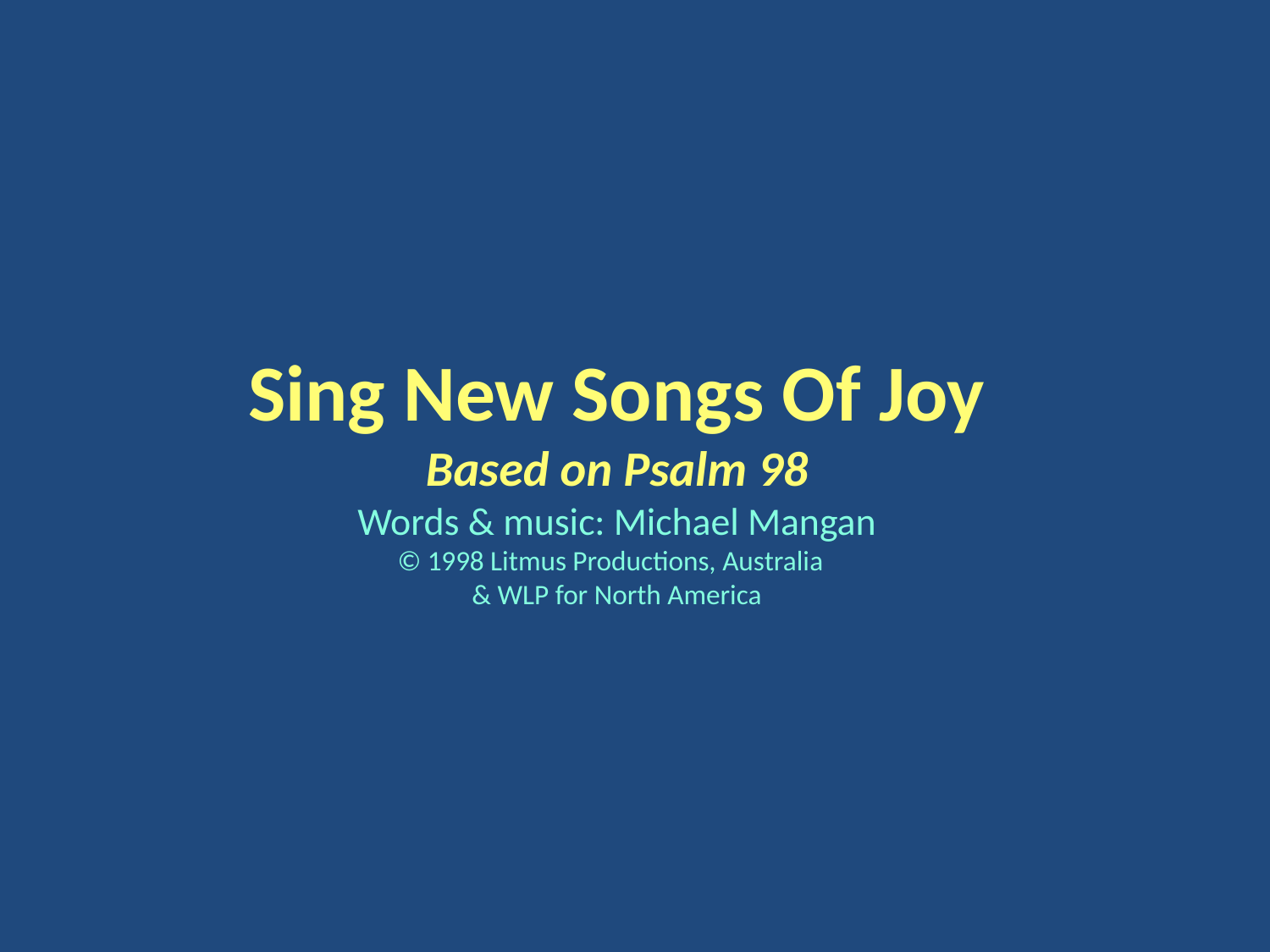

Sing New Songs Of Joy
Based on Psalm 98
Words & music: Michael Mangan
© 1998 Litmus Productions, Australia
& WLP for North America